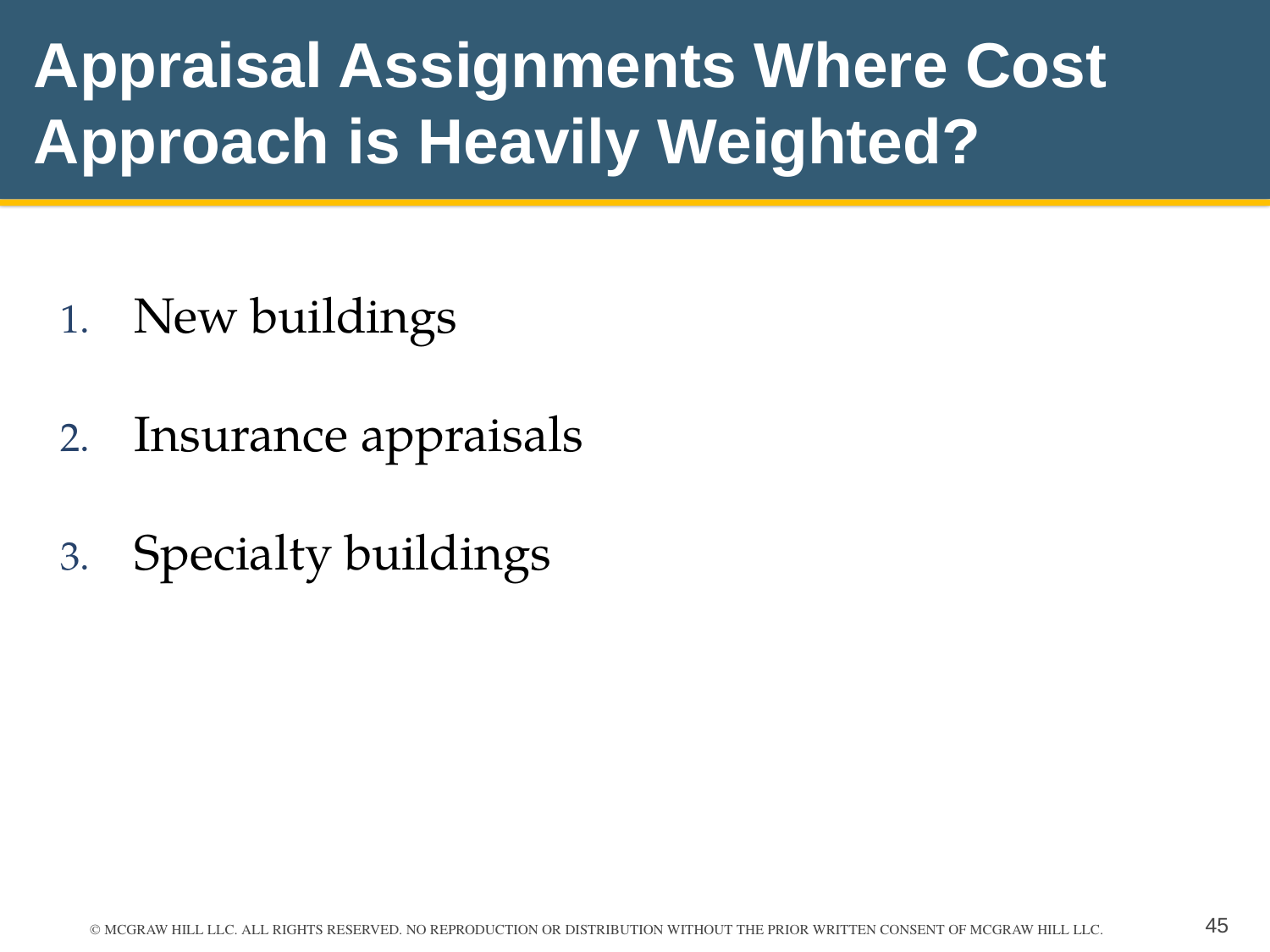

# Appraisal Assignments Where Cost Approach is Heavily Weighted?
New buildings
Insurance appraisals
Specialty buildings
© MCGRAW HILL LLC. ALL RIGHTS RESERVED. NO REPRODUCTION OR DISTRIBUTION WITHOUT THE PRIOR WRITTEN CONSENT OF MCGRAW HILL LLC.
45